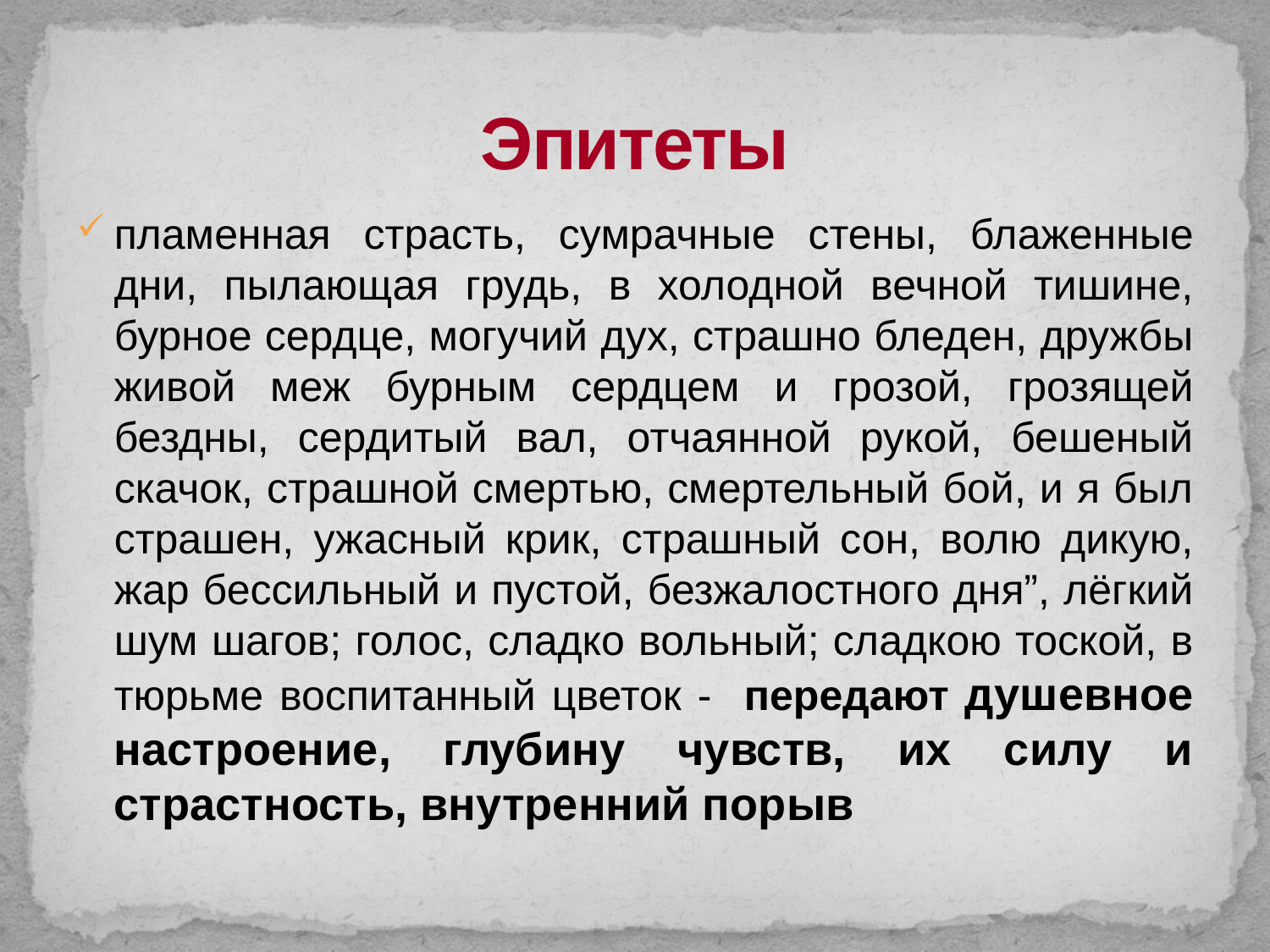

Эпитеты
пламенная страсть, сумрачные стены, блаженные дни, пылающая грудь, в холодной вечной тишине, бурное сердце, могучий дух, страшно бледен, дружбы живой меж бурным сердцем и грозой, грозящей бездны, сердитый вал, отчаянной рукой, бешеный скачок, страшной смертью, смертельный бой, и я был страшен, ужасный крик, страшный сон, волю дикую, жар бессильный и пустой, безжалостного дня”, лёгкий шум шагов; голос, сладко вольный; сладкою тоской, в тюрьме воспитанный цветок -  передают душевное настроение, глубину чувств, их силу и страстность, внутренний порыв